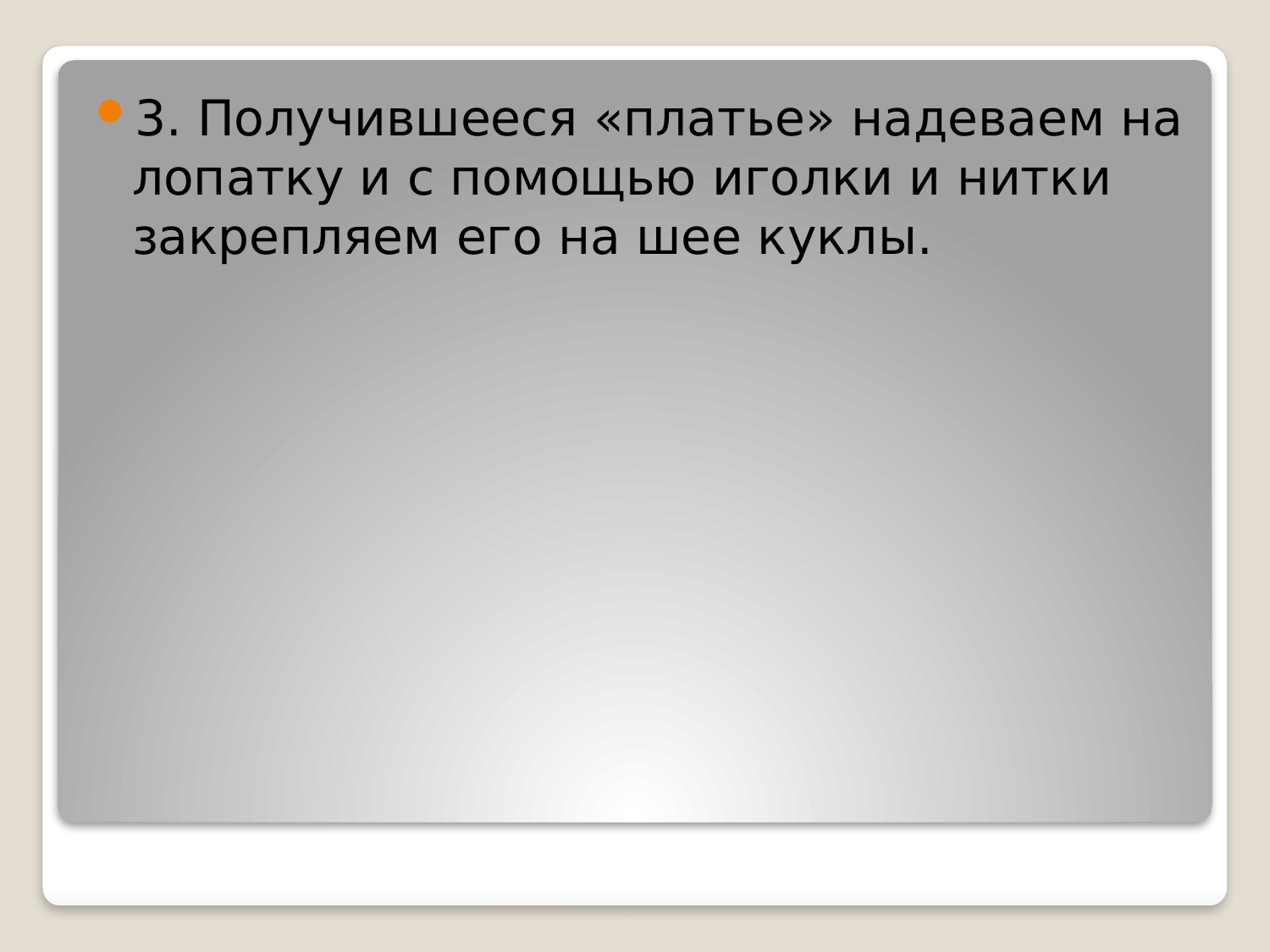

3. Получившееся «платье» надеваем на лопатку и с помощью иголки и нитки закрепляем его на шее куклы.